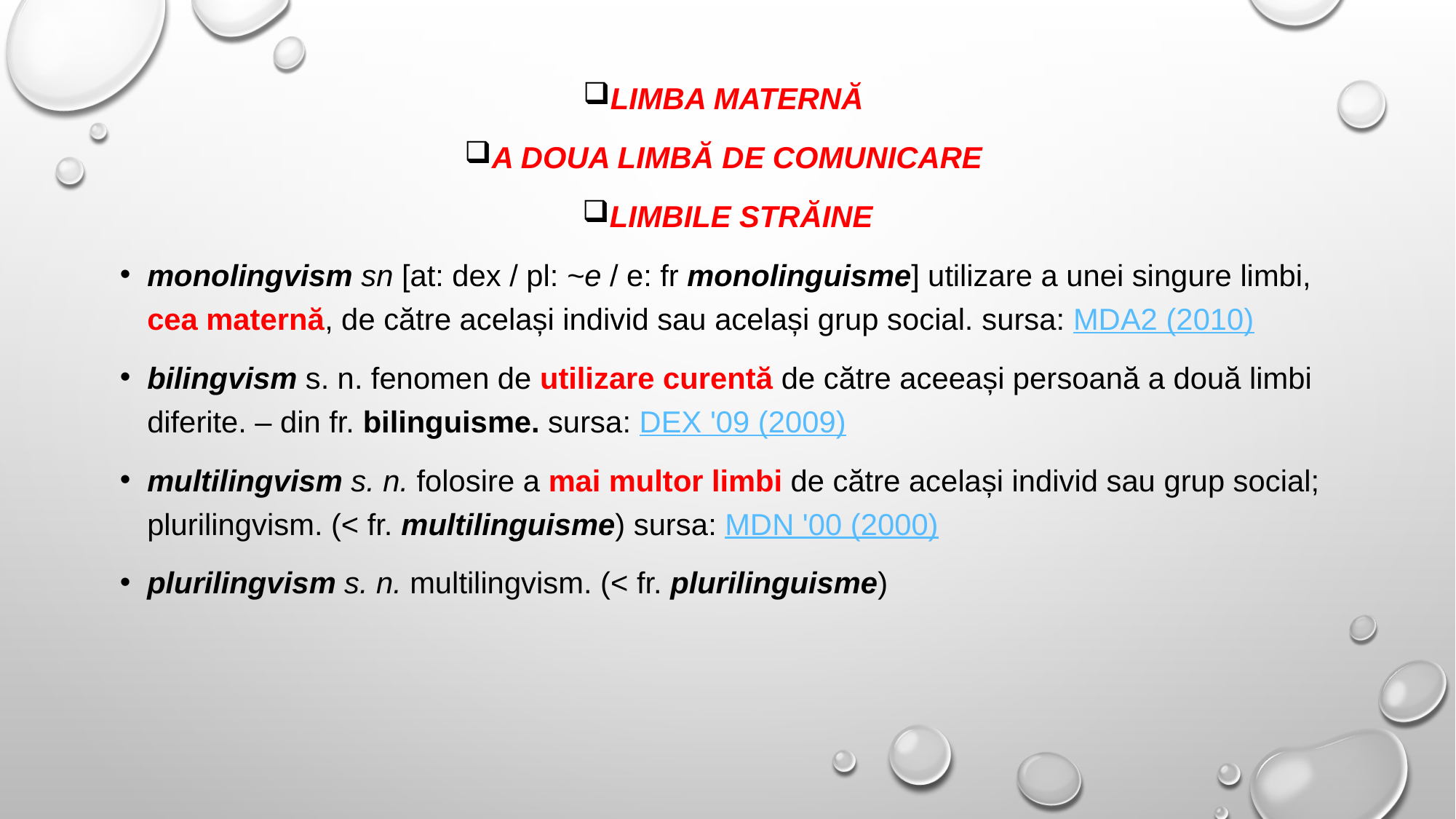

LIMBA MATERNĂ
A DOUA LIMBĂ DE COMUNICARE
LIMBILE STRĂINE
monolingvism sn [at: dex / pl: ~e / e: fr monolinguisme] utilizare a unei singure limbi, cea maternă, de către același individ sau același grup social. sursa: MDA2 (2010)
bilingvism s. n. fenomen de utilizare curentă de către aceeași persoană a două limbi diferite. – din fr. bilinguisme. sursa: DEX '09 (2009)
multilingvism s. n. folosire a mai multor limbi de către același individ sau grup social; plurilingvism. (< fr. multilinguisme) sursa: MDN '00 (2000)
plurilingvism s. n. multilingvism. (< fr. plurilinguisme)